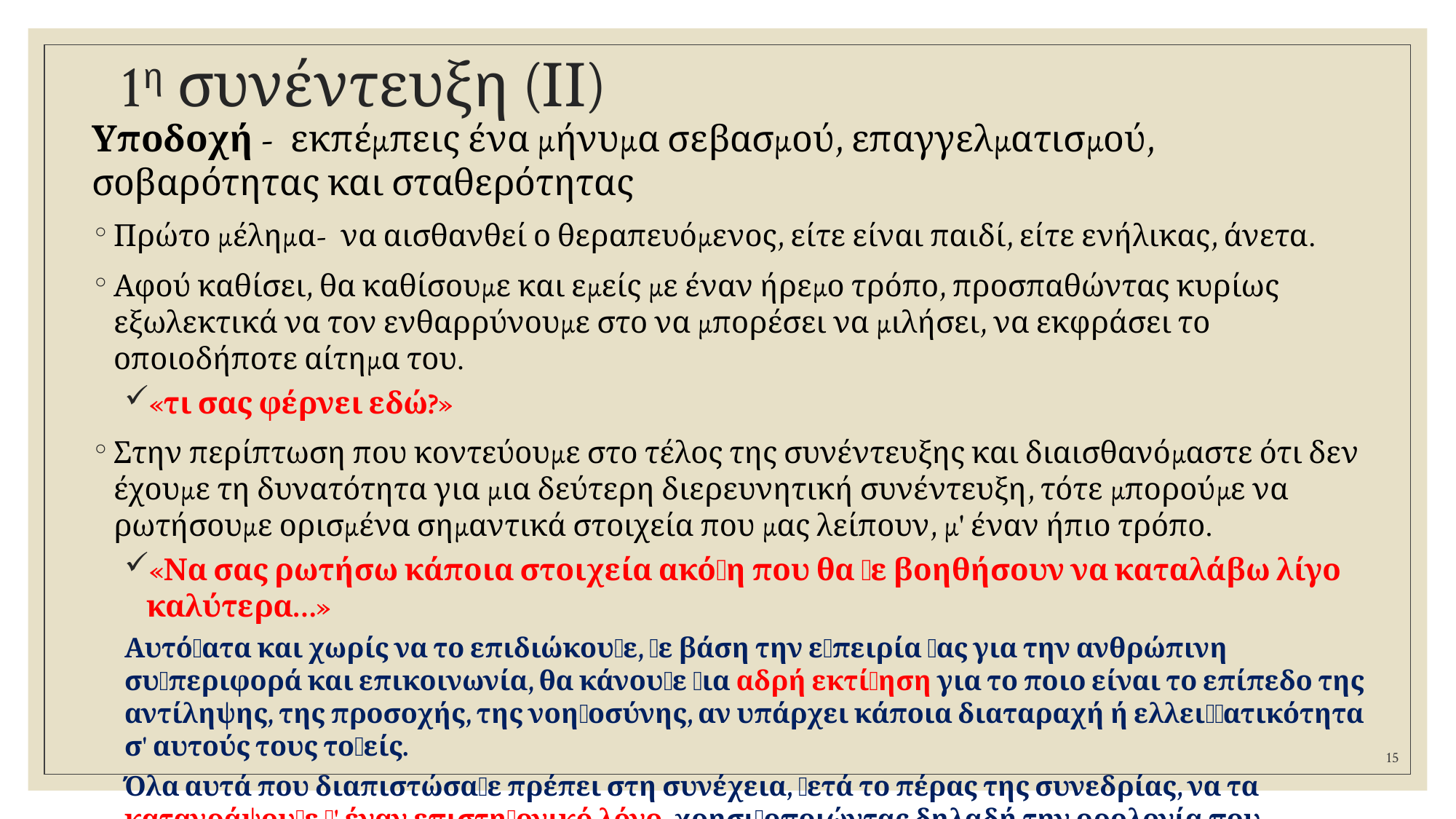

# 1η συνέντευξη (ΙΙ)
Υποδοχή -  εκπέμπεις ένα μήνυμα σεβασμού, επαγγελματισμού, σοβαρότητας και σταθερότητας
Πρώτο μέλημα-  να αισθανθεί ο θεραπευόμενος, είτε είναι παιδί, είτε ενήλικας, άνετα.
Αφού καθίσει, θα καθίσουμε και εμείς με έναν ήρεμο τρόπο, προσπαθώντας κυρίως εξωλεκτικά να τον ενθαρρύνουμε στο να μπορέσει να μιλήσει, να εκφράσει το οποιοδήποτε αίτημα του.
«τι σας φέρνει εδώ?»
Στην περίπτωση που κοντεύουμε στο τέλος της συνέντευξης και διαισθανόμαστε ότι δεν έχουμε τη δυνατότητα για μια δεύτερη διερευνητική συνέντευξη, τότε μπορούμε να ρωτήσουμε ορισμένα σημαντικά στοιχεία που μας λείπουν, μ' έναν ήπιο τρόπο.
«Να σας ρωτήσω κάποια στοιχεία ακόμη που θα με βοηθήσουν να καταλάβω λίγο καλύτερα…»
Αυτόματα και χωρίς να το επιδιώκουμε, με βάση την εμπειρία μας για την ανθρώπινη συμπεριφορά και επικοινωνία, θα κάνουμε μια αδρή εκτίμηση για το ποιο είναι το επίπεδο της αντίληψης, της προσοχής, της νοημοσύνης, αν υπάρχει κάποια διαταραχή ή ελλειμματικότητα σ' αυτούς τους τομείς.
Όλα αυτά που διαπιστώσαμε πρέπει στη συνέχεια, μετά το πέρας της συνεδρίας, να τα καταγράψουμε μ' έναν επιστημονικό λόγο, χρησιμοποιώντας δηλαδή την ορολογία που αποτελεί τον κώδικα επικοινωνίας μεταξύ των ειδικών.

15